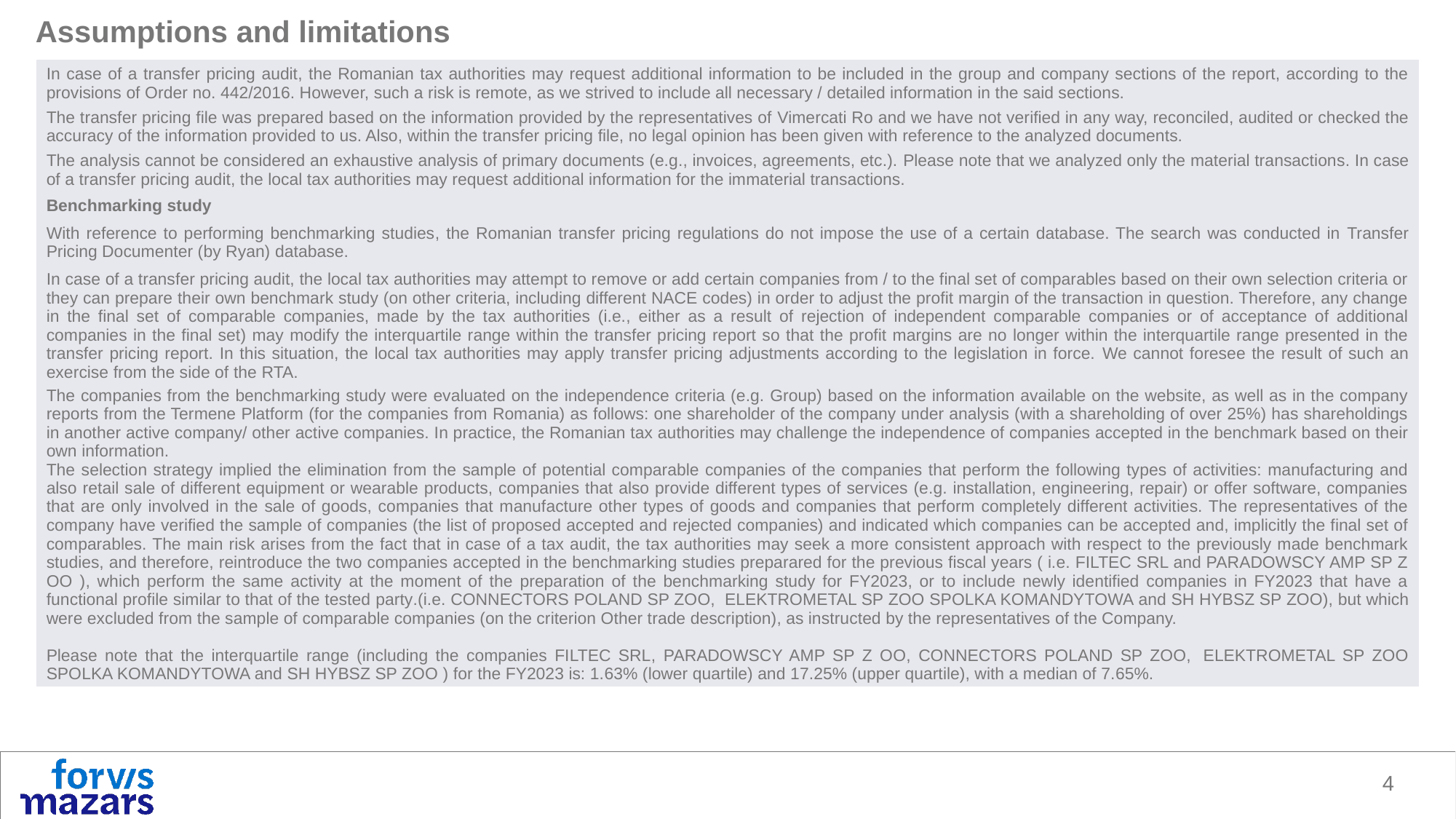

Assumptions and limitations
| In case of a transfer pricing audit, the Romanian tax authorities may request additional information to be included in the group and company sections of the report, according to the provisions of Order no. 442/2016. However, such a risk is remote, as we strived to include all necessary / detailed information in the said sections. The transfer pricing file was prepared based on the information provided by the representatives of Vimercati Ro and we have not verified in any way, reconciled, audited or checked the accuracy of the information provided to us. Also, within the transfer pricing file, no legal opinion has been given with reference to the analyzed documents. The analysis cannot be considered an exhaustive analysis of primary documents (e.g., invoices, agreements, etc.). Please note that we analyzed only the material transactions. In case of a transfer pricing audit, the local tax authorities may request additional information for the immaterial transactions. Benchmarking study With reference to performing benchmarking studies, the Romanian transfer pricing regulations do not impose the use of a certain database. The search was conducted in Transfer Pricing Documenter (by Ryan) database. In case of a transfer pricing audit, the local tax authorities may attempt to remove or add certain companies from / to the final set of comparables based on their own selection criteria or they can prepare their own benchmark study (on other criteria, including different NACE codes) in order to adjust the profit margin of the transaction in question. Therefore, any change in the final set of comparable companies, made by the tax authorities (i.e., either as a result of rejection of independent comparable companies or of acceptance of additional companies in the final set) may modify the interquartile range within the transfer pricing report so that the profit margins are no longer within the interquartile range presented in the transfer pricing report. In this situation, the local tax authorities may apply transfer pricing adjustments according to the legislation in force. We cannot foresee the result of such an exercise from the side of the RTA. The companies from the benchmarking study were evaluated on the independence criteria (e.g. Group) based on the information available on the website, as well as in the company reports from the Termene Platform (for the companies from Romania) as follows: one shareholder of the company under analysis (with a shareholding of over 25%) has shareholdings in another active company/ other active companies. In practice, the Romanian tax authorities may challenge the independence of companies accepted in the benchmark based on their own information. The selection strategy implied the elimination from the sample of potential comparable companies of the companies that perform the following types of activities: manufacturing and also retail sale of different equipment or wearable products, companies that also provide different types of services (e.g. installation, engineering, repair) or offer software, companies that are only involved in the sale of goods, companies that manufacture other types of goods and companies that perform completely different activities. The representatives of the company have verified the sample of companies (the list of proposed accepted and rejected companies) and indicated which companies can be accepted and, implicitly the final set of comparables. The main risk arises from the fact that in case of a tax audit, the tax authorities may seek a more consistent approach with respect to the previously made benchmark studies, and therefore, reintroduce the two companies accepted in the benchmarking studies preparared for the previous fiscal years ( i.e. FILTEC SRL and PARADOWSCY AMP SP Z OO ), which perform the same activity at the moment of the preparation of the benchmarking study for FY2023, or to include newly identified companies in FY2023 that have a functional profile similar to that of the tested party.(i.e. CONNECTORS POLAND SP ZOO,  ELEKTROMETAL SP ZOO SPOLKA KOMANDYTOWA and SH HYBSZ SP ZOO), but which were excluded from the sample of comparable companies (on the criterion Other trade description), as instructed by the representatives of the Company. Please note that the interquartile range (including the companies FILTEC SRL, PARADOWSCY AMP SP Z OO, CONNECTORS POLAND SP ZOO,  ELEKTROMETAL SP ZOO SPOLKA KOMANDYTOWA and SH HYBSZ SP ZOO ) for the FY2023 is: 1.63% (lower quartile) and 17.25% (upper quartile), with a median of 7.65%. |
| --- |
4